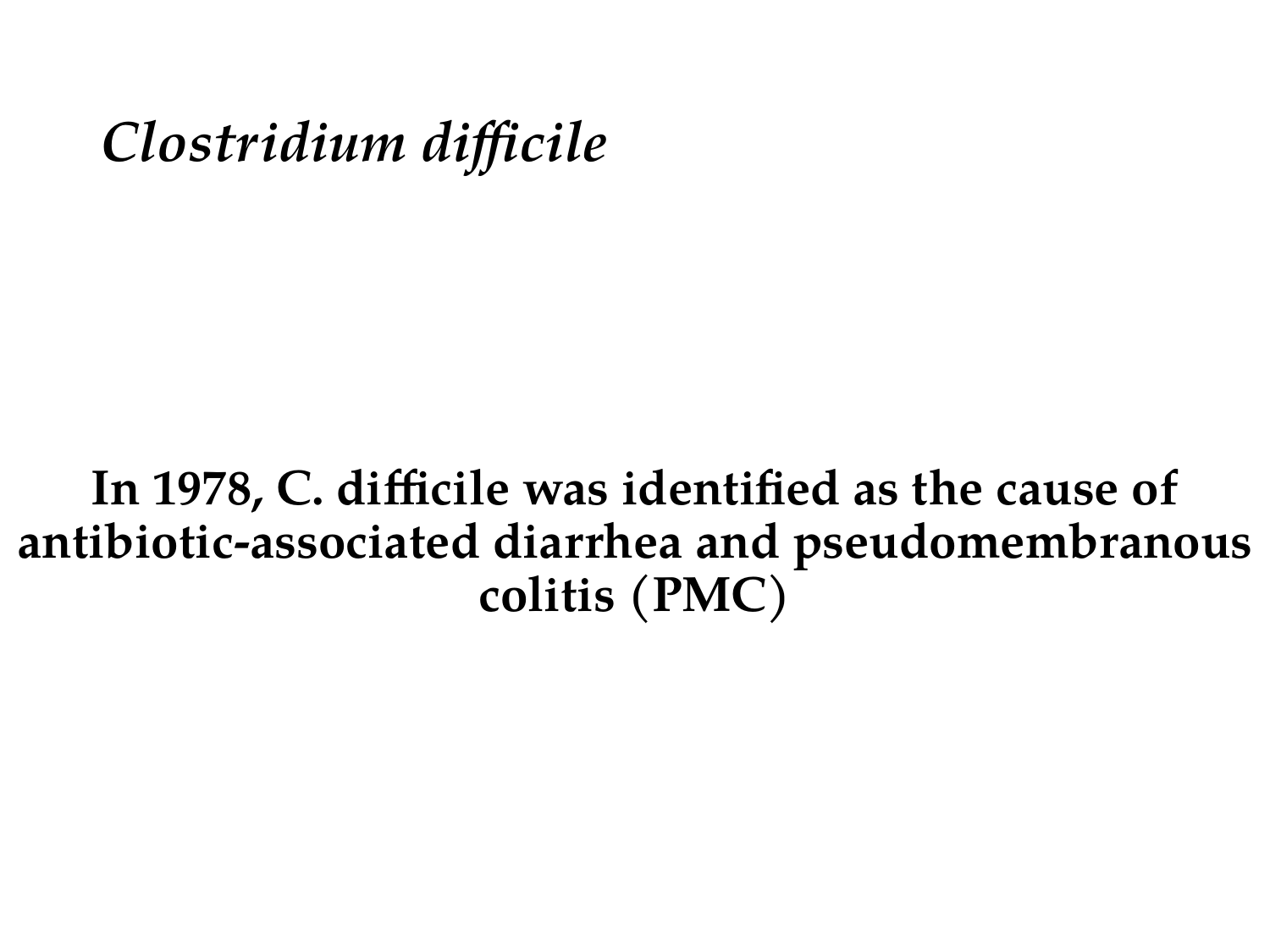

# Clostridium difficile

In 1978, C. difficile was identified as the cause of antibiotic-associated diarrhea and pseudomembranous colitis (PMC)